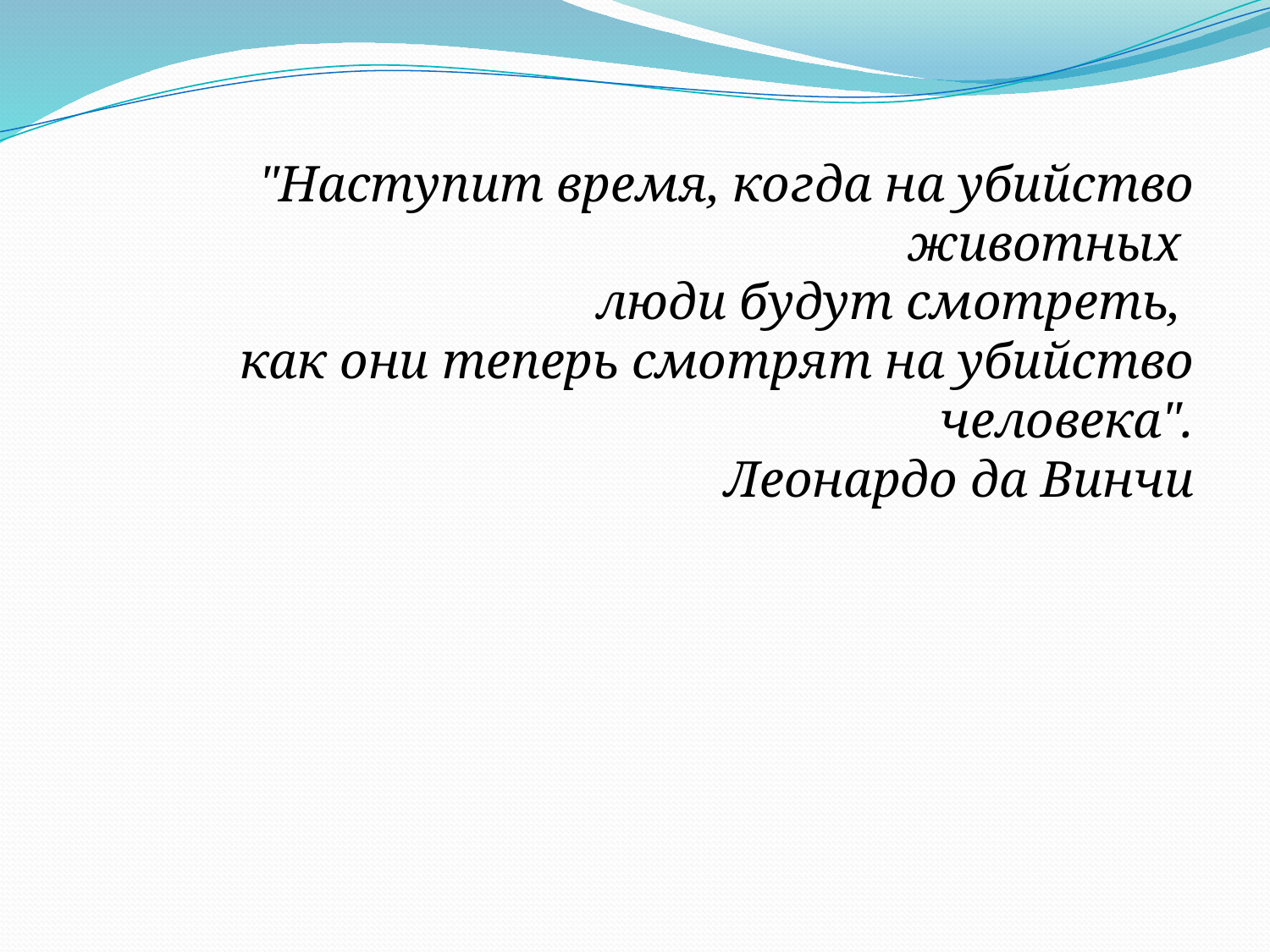

#
"Наступит время, когда на убийство животных
люди будут смотреть,
как они теперь смотрят на убийство человека".
Леонардо да Винчи